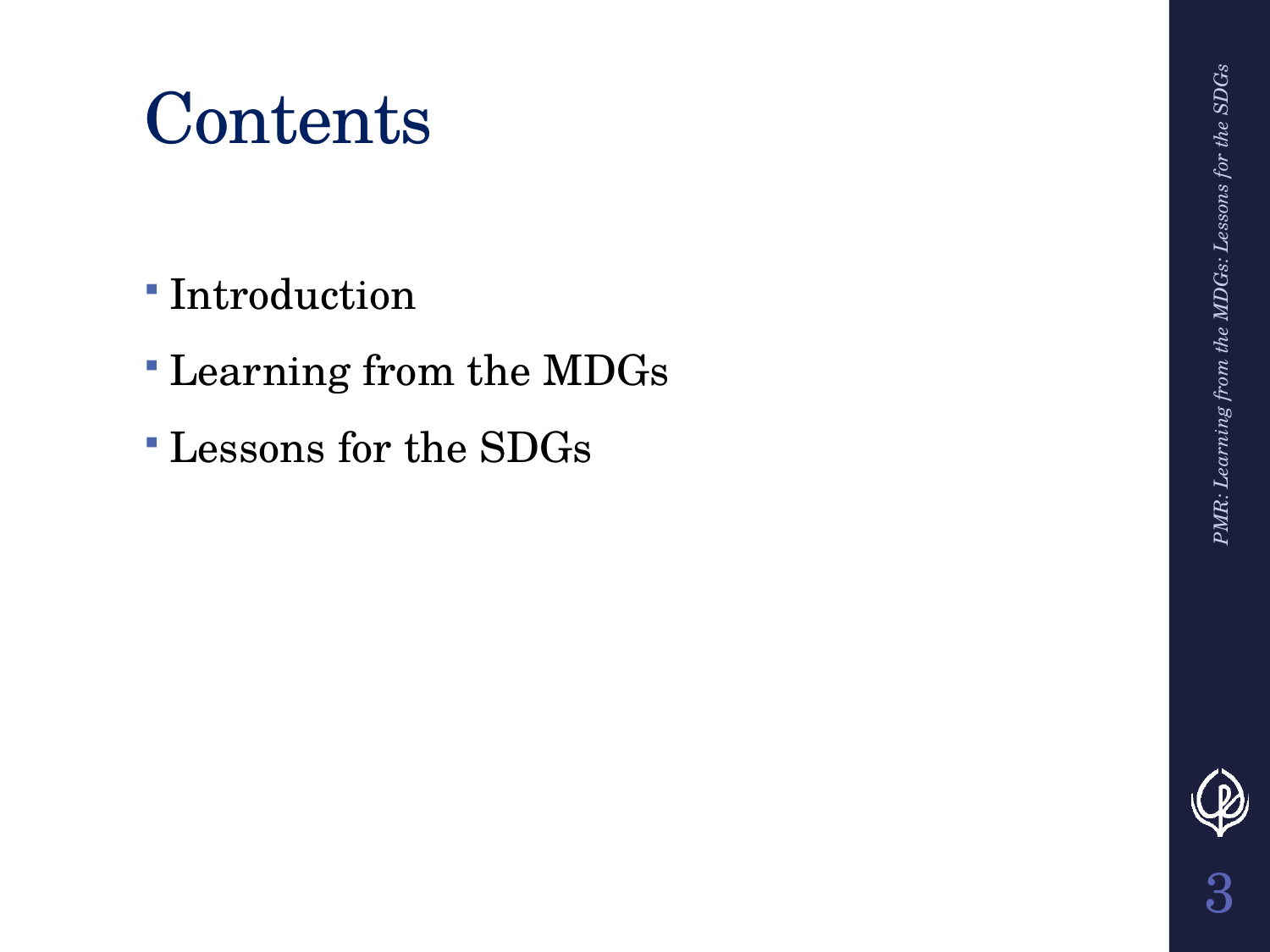

# Contents
Introduction
Learning from the MDGs
Lessons for the SDGs
PMR: Learning from the MDGs: Lessons for the SDGs
3